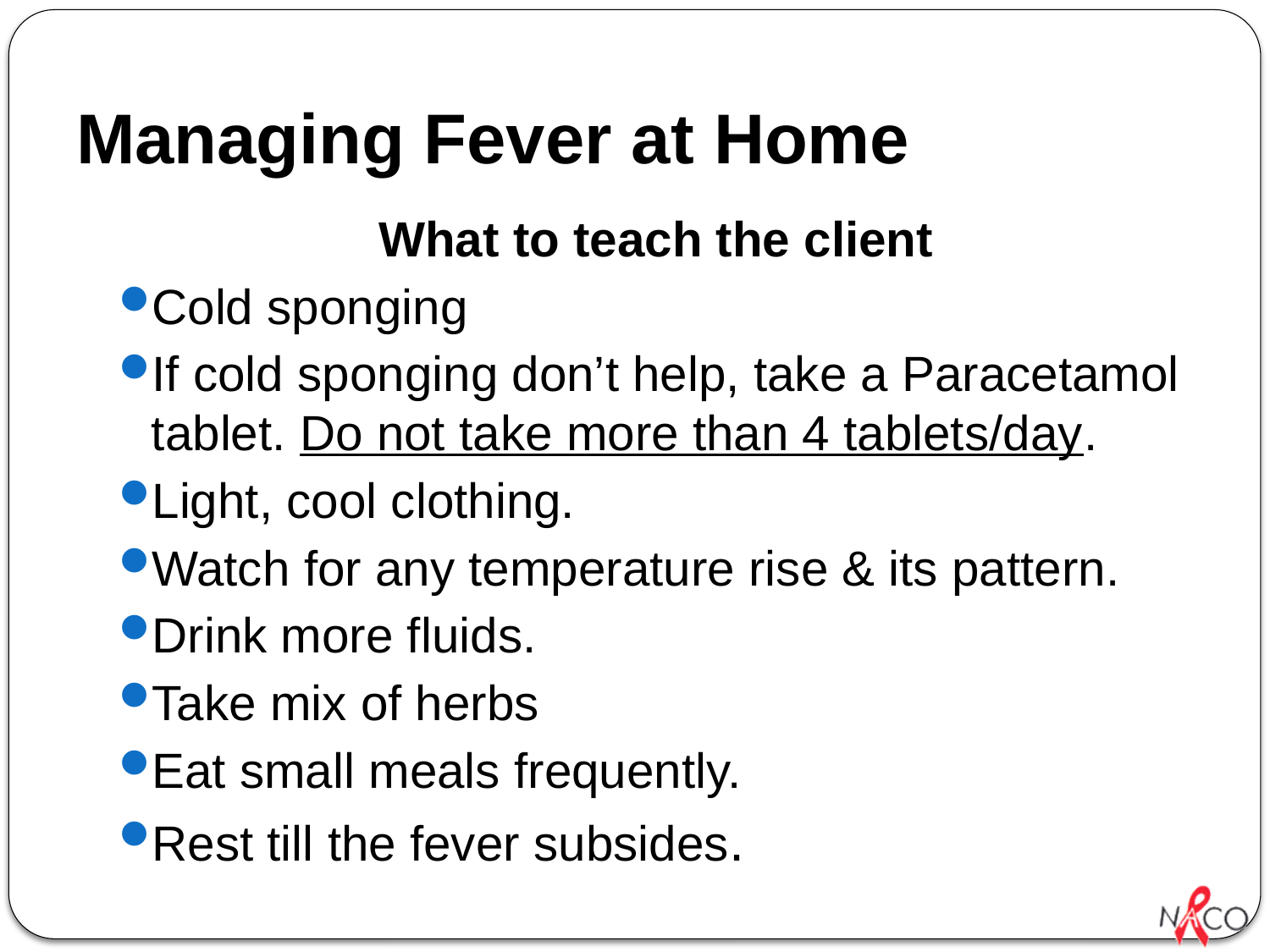

# Managing Fever at Home
What to teach the client
Cold sponging
If cold sponging don’t help, take a Paracetamol tablet. Do not take more than 4 tablets/day.
Light, cool clothing.
Watch for any temperature rise & its pattern.
Drink more fluids.
Take mix of herbs
Eat small meals frequently.
Rest till the fever subsides.